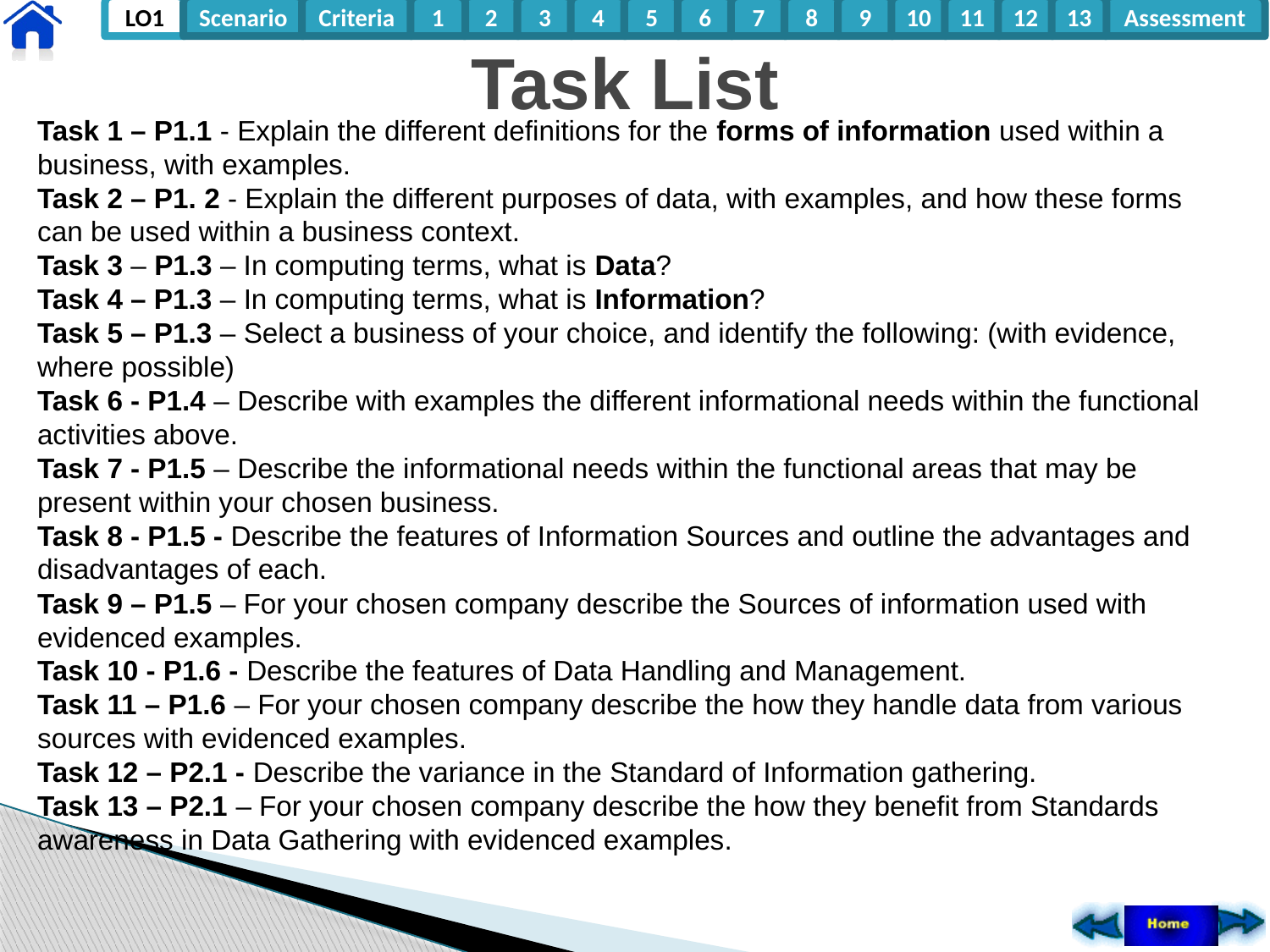

# Task List
Task 1 – P1.1 - Explain the different definitions for the forms of information used within a business, with examples.
Task 2 – P1. 2 - Explain the different purposes of data, with examples, and how these forms can be used within a business context.
Task 3 – P1.3 – In computing terms, what is Data?
Task 4 – P1.3 – In computing terms, what is Information?
Task 5 – P1.3 – Select a business of your choice, and identify the following: (with evidence, where possible)
Task 6 - P1.4 – Describe with examples the different informational needs within the functional activities above.
Task 7 - P1.5 – Describe the informational needs within the functional areas that may be present within your chosen business.
Task 8 - P1.5 - Describe the features of Information Sources and outline the advantages and disadvantages of each.
Task 9 – P1.5 – For your chosen company describe the Sources of information used with evidenced examples.
Task 10 - P1.6 - Describe the features of Data Handling and Management.
Task 11 – P1.6 – For your chosen company describe the how they handle data from various sources with evidenced examples.
Task 12 – P2.1 - Describe the variance in the Standard of Information gathering.
Task 13 – P2.1 – For your chosen company describe the how they benefit from Standards awareness in Data Gathering with evidenced examples.